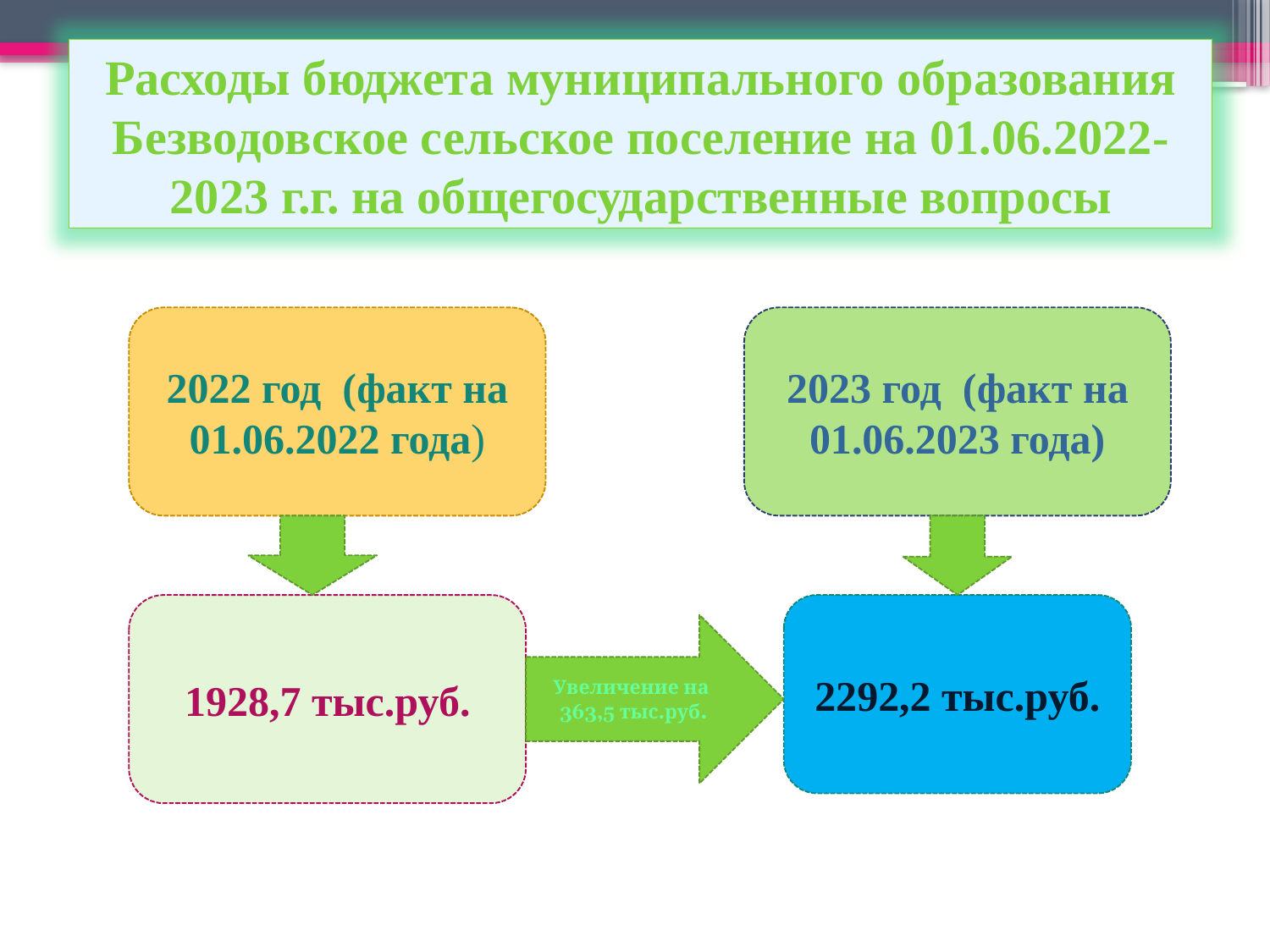

Расходы бюджета муниципального образования Безводовское сельское поселение на 01.06.2022-2023 г.г. на общегосударственные вопросы
2022 год  (факт на 01.06.2022 года)
2023 год  (факт на 01.06.2023 года)

1928,7 тыс.руб.
2292,2 тыс.руб.
Увеличение на  363,5 тыс.руб.